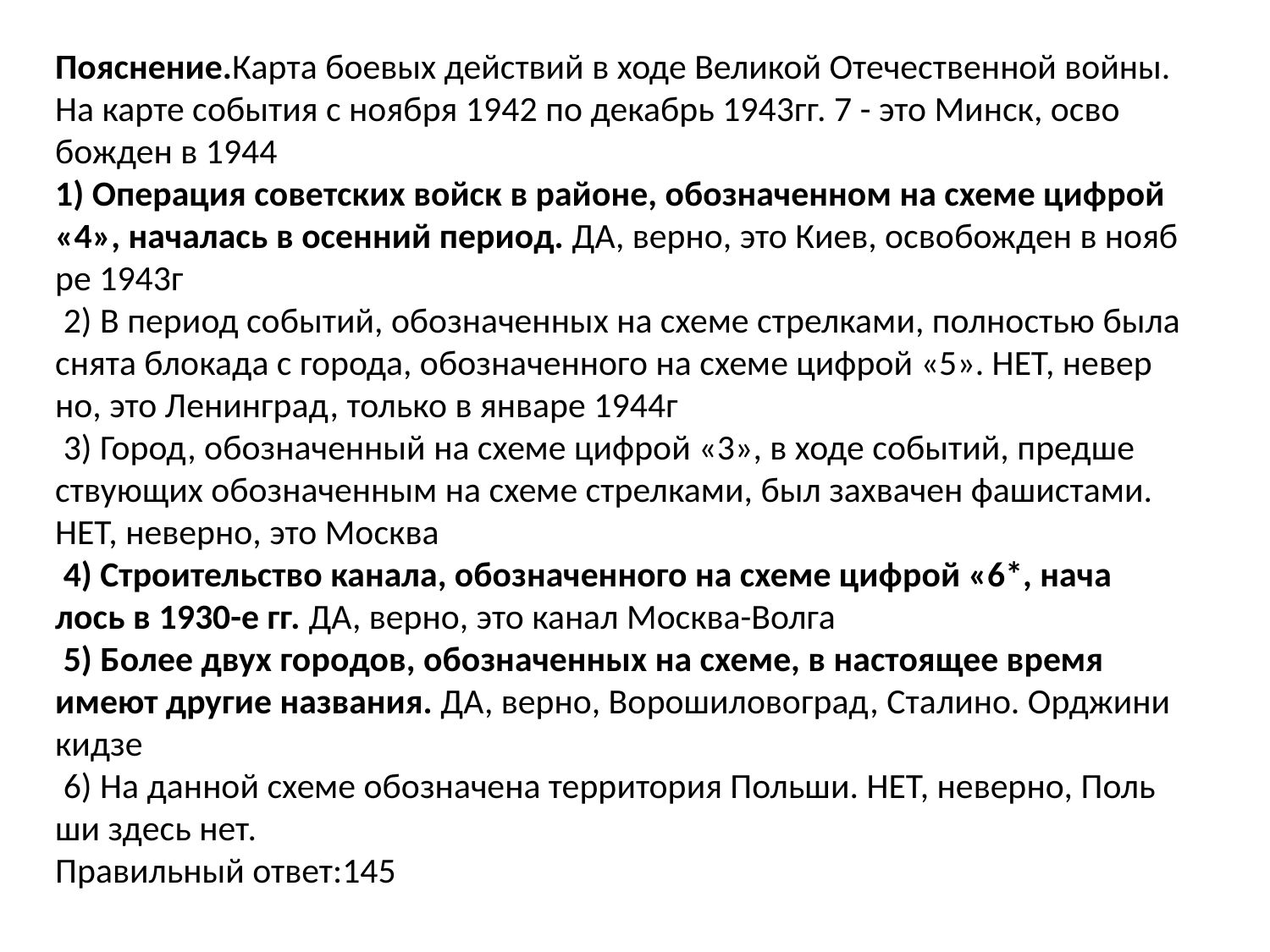

­
По­яс­не­ние.Карта бо­е­вых дей­ствий в ходе Ве­ли­кой Оте­че­ствен­ной войны. На карте со­бы­тия с но­яб­ря 1942 по де­кабрь 1943гг. 7 - это Минск, осво­бож­ден в 1944
1) Опе­ра­ция со­вет­ских войск в рай­о­не, обо­зна­чен­ном на схеме циф­рой «4», на­ча­лась в осен­ний пе­ри­од. ДА, верно, это Киев, осво­бож­ден в но­яб­ре 1943г
 2) В пе­ри­од со­бы­тий, обо­зна­чен­ных на схеме стрел­ка­ми, пол­но­стью была снята бло­ка­да с го­ро­да, обо­зна­чен­но­го на схеме циф­рой «5». НЕТ, не­вер­но, это Ле­нин­град, толь­ко в ян­ва­ре 1944г
 3) Город, обо­зна­чен­ный на схеме циф­рой «3», в ходе со­бы­тий, пред­ше­ству­ю­щих обо­зна­чен­ным на схеме стрел­ка­ми, был за­хва­чен фа­ши­ста­ми. НЕТ, не­вер­но, это Москва
 4) Стро­и­тель­ство ка­на­ла, обо­зна­чен­но­го на схеме циф­рой «6*, на­ча­лось в 1930-е гг. ДА, верно, это канал Москва-Волга
 5) Более двух го­ро­дов, обо­зна­чен­ных на схеме, в на­сто­я­щее время имеют дру­гие на­зва­ния. ДА, верно, Во­ро­ши­ло­во­град, Ста­ли­но. Ор­джи­ни­кид­зе
 6) На дан­ной схеме обо­зна­че­на тер­ри­то­рия Поль­ши. НЕТ, не­вер­но, Поль­ши здесь нет.
Пра­виль­ный ответ:145

#